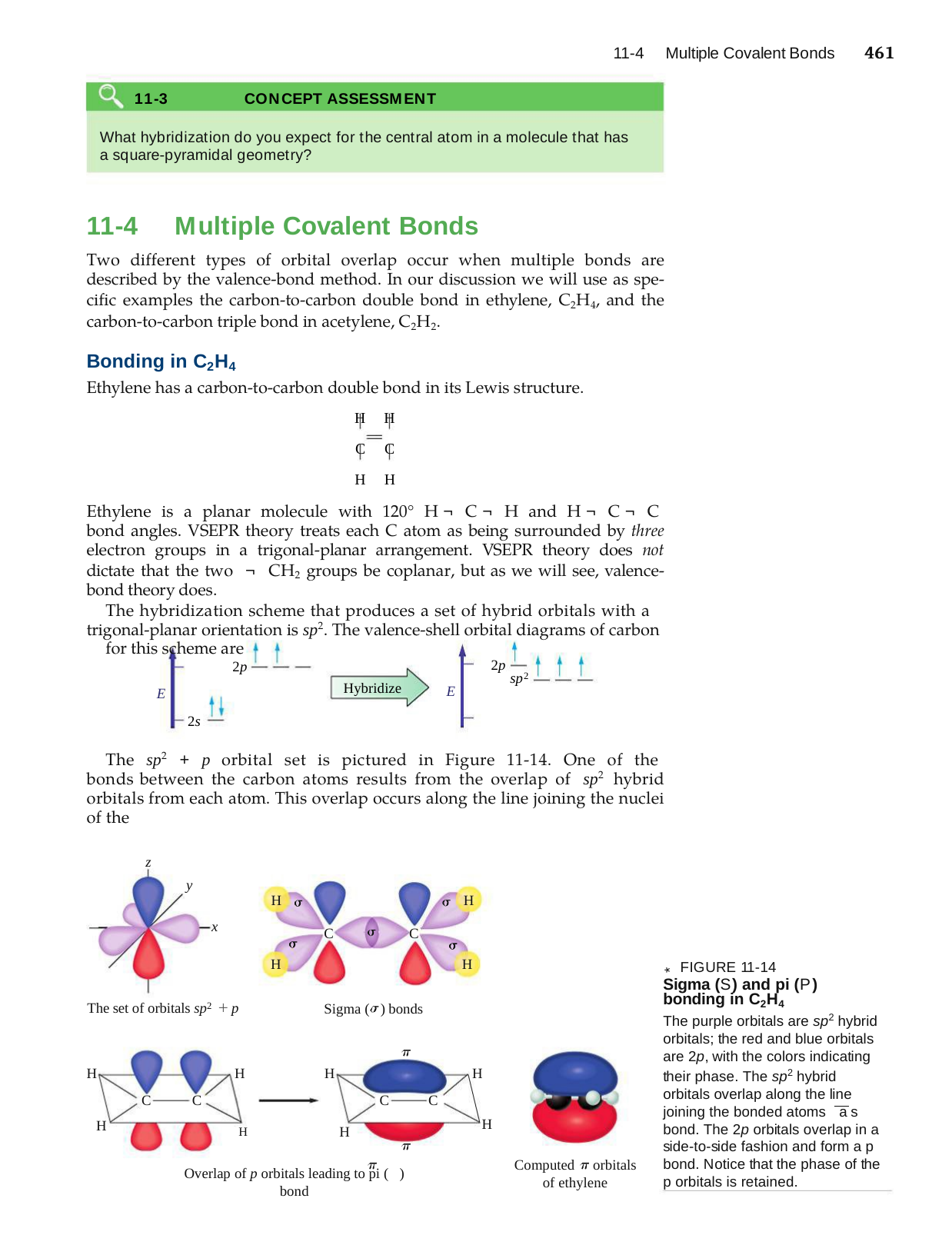

Multiple Covalent Bonds	461
11-4
11-3	CONCEPT ASSESSMENT

What hybridization do you expect for the central atom in a molecule that has a square-pyramidal geometry?
11-4     Multiple Covalent Bonds
Two  different  types  of  orbital  overlap  occur  when  multiple  bonds  are described by the valence-bond method. In our discussion we will use as spe- cific examples the carbon-to-carbon double bond in ethylene, C2H4, and the carbon-to-carbon triple bond in acetylene, C2H2.
Bonding in C2H4
Ethylene has a carbon-to-carbon double bond in its Lewis structure.
H	H
C	C
H	H

Ethylene  is  a  planar  molecule  with  120°  H ¬ C ¬ H  and  H ¬ C ¬ C  bond angles. VSEPR theory treats each C atom as being surrounded by three electron groups in a trigonal-planar arrangement. VSEPR theory does not dictate that the two  ¬ CH2 groups be coplanar, but as we will see, valence-bond theory does.
The hybridization scheme that produces a set of hybrid orbitals with a trigonal-planar orientation is sp2. The valence-shell orbital diagrams of carbon
for this scheme are
2p
2p
sp2
Hybridize
E
E
2s

The  sp2   +  p  orbital  set  is  pictured  in  Figure  11-14.  One  of  the  bonds between the carbon atoms results from the overlap of  sp2  hybrid orbitals from each atom. This overlap occurs along the line joining the nuclei of the
z
y
H
H

x
C
C

H
H
*
FIGURE 11-14
Sigma (S) and pi (P) bonding in C2H4
The purple orbitals are sp2 hybrid orbitals; the red and blue orbitals
are 2p, with the colors indicating their phase. The sp2 hybrid orbitals overlap along the line
joining the bonded atoms   a s bond. The 2p orbitals overlap in a side-to-side fashion and form a p bond. Notice that the phase of the p orbitals is retained.
The set of orbitals sp2     p
Sigma (   ) bonds

H
H
H
H
C	C
C
C

H	H

Overlap of p orbitals leading to pi (   ) bond
H
H

Computed     orbitals of ethylene